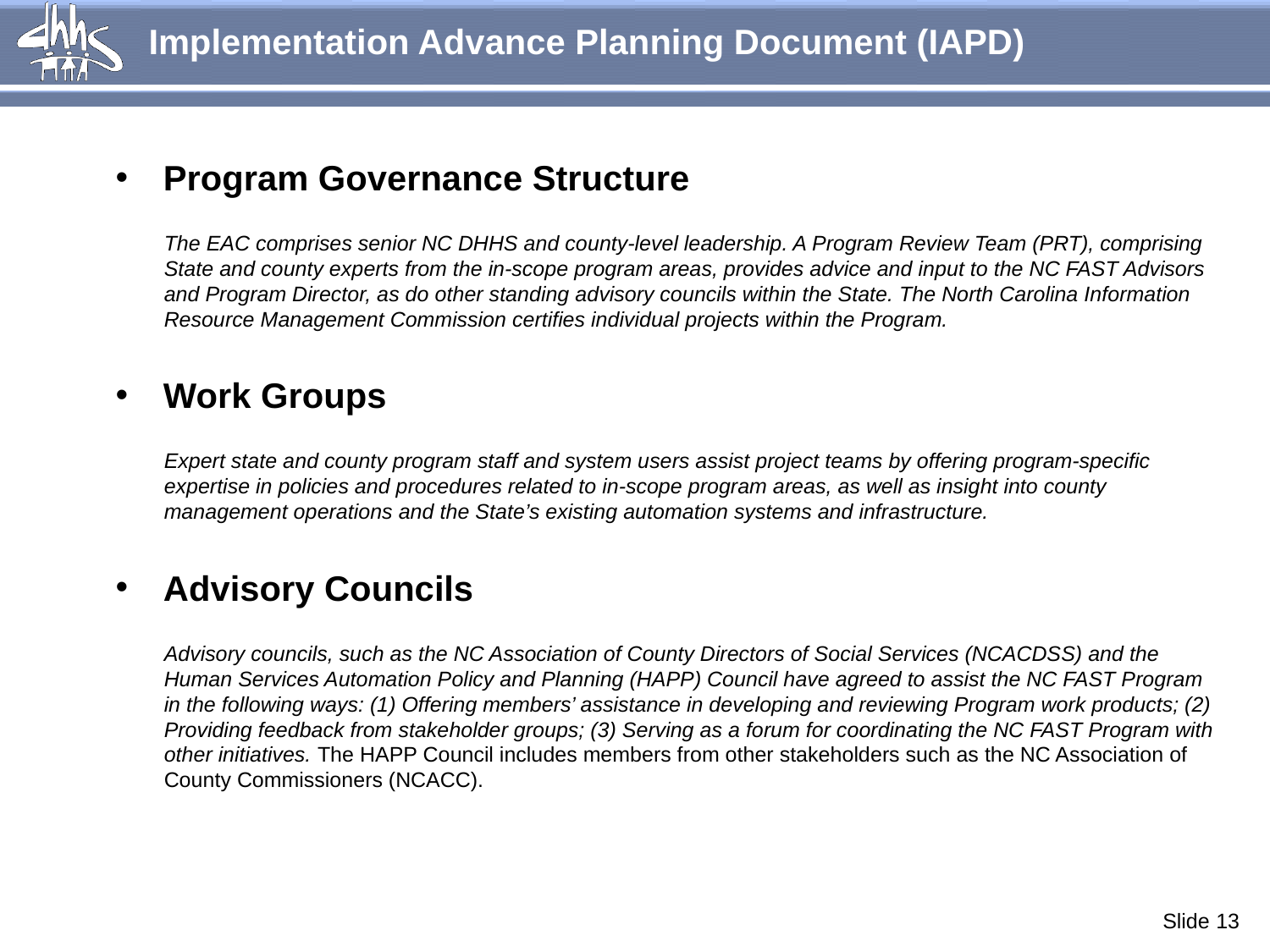

Implementation Advance Planning Document (IAPD)
Program Governance Structure
The EAC comprises senior NC DHHS and county-level leadership. A Program Review Team (PRT), comprising State and county experts from the in-scope program areas, provides advice and input to the NC FAST Advisors and Program Director, as do other standing advisory councils within the State. The North Carolina Information Resource Management Commission certifies individual projects within the Program.
Work Groups
Expert state and county program staff and system users assist project teams by offering program-specific expertise in policies and procedures related to in-scope program areas, as well as insight into county management operations and the State’s existing automation systems and infrastructure.
Advisory Councils
Advisory councils, such as the NC Association of County Directors of Social Services (NCACDSS) and the Human Services Automation Policy and Planning (HAPP) Council have agreed to assist the NC FAST Program in the following ways: (1) Offering members’ assistance in developing and reviewing Program work products; (2) Providing feedback from stakeholder groups; (3) Serving as a forum for coordinating the NC FAST Program with other initiatives. The HAPP Council includes members from other stakeholders such as the NC Association of County Commissioners (NCACC).